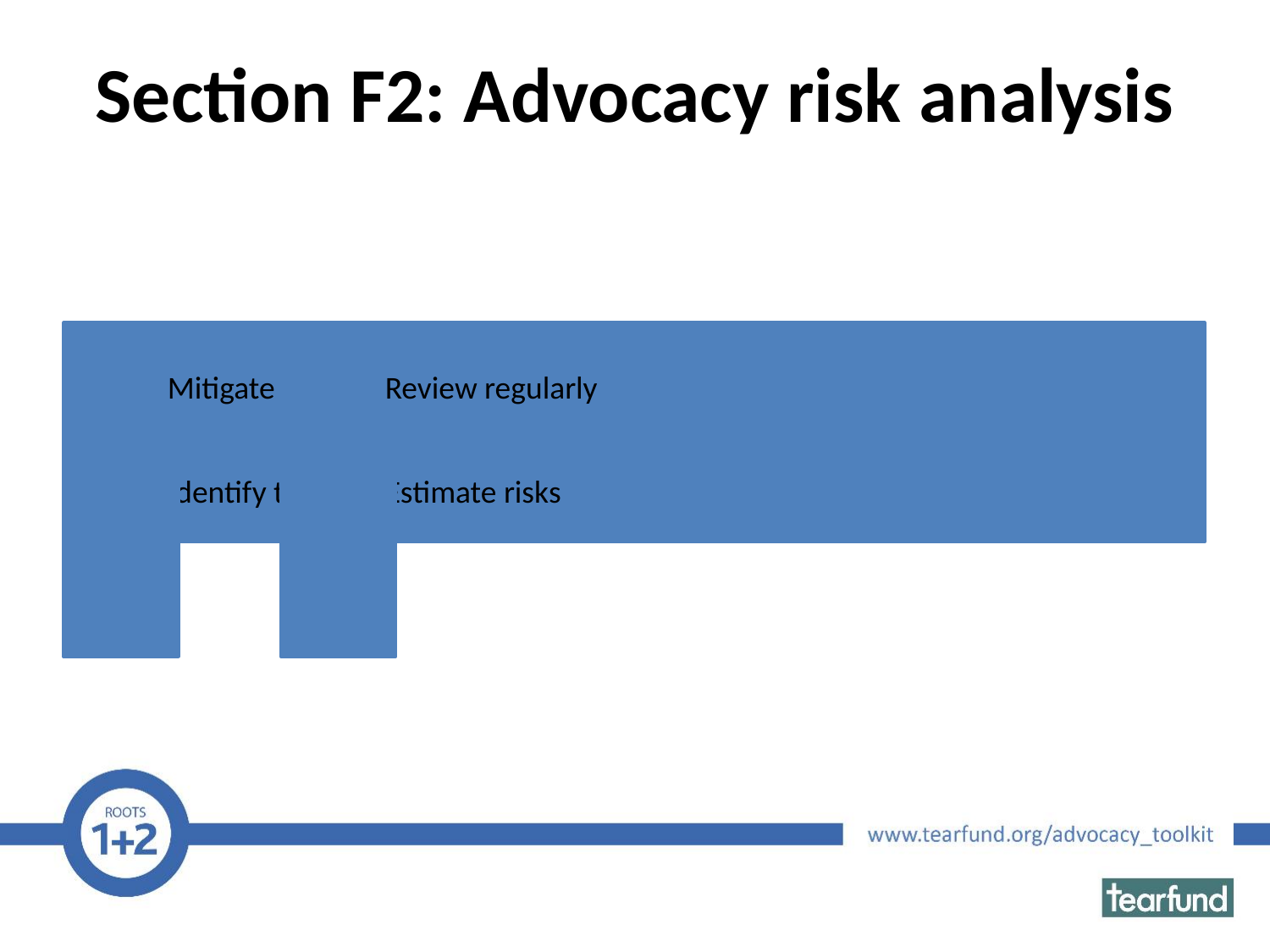

# Section F2: Advocacy risk analysis
Identify threats
Estimate risks